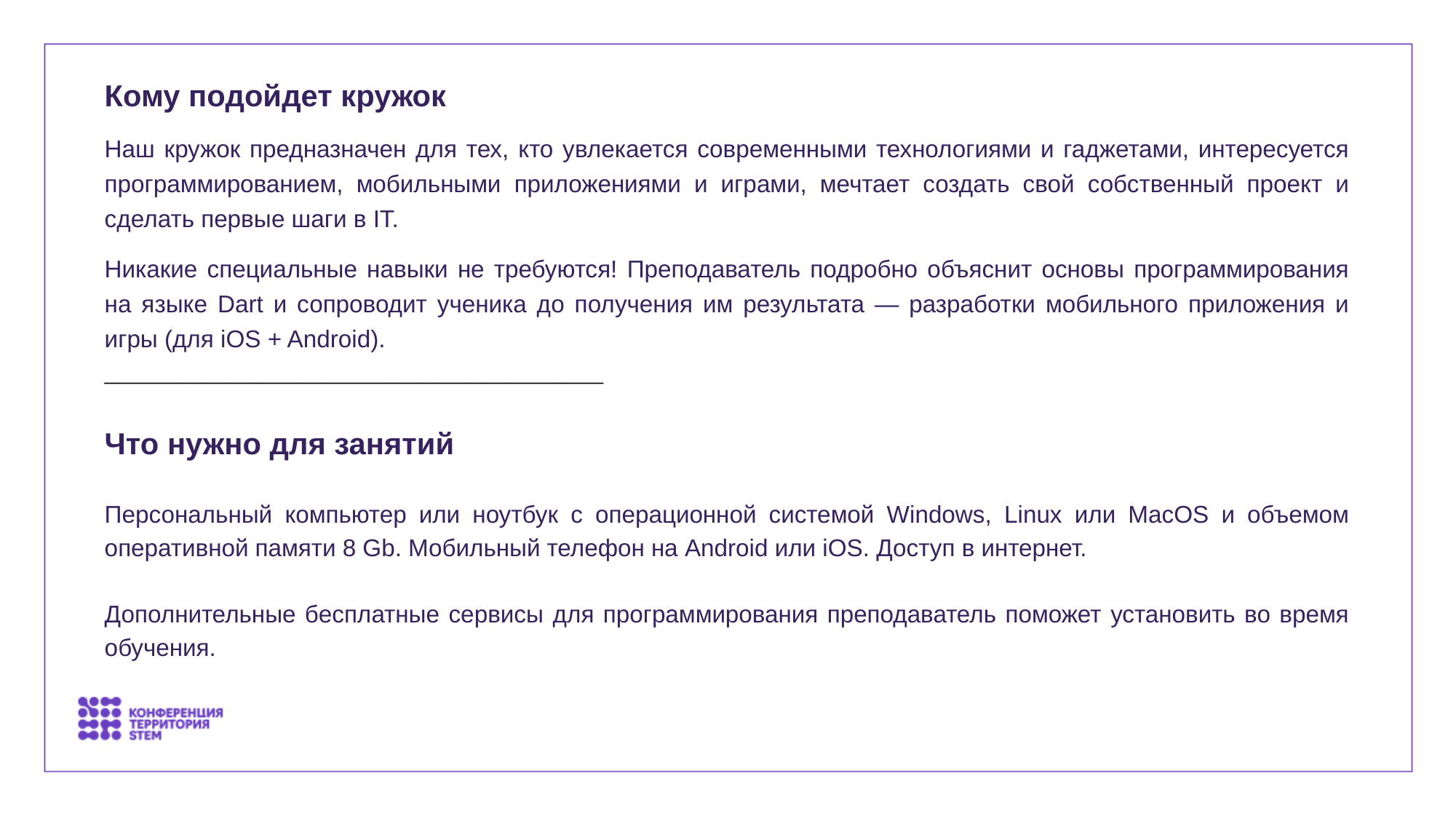

Кому подойдет кружок
Наш кружок предназначен для тех, кто увлекается современными технологиями и гаджетами, интересуется программированием, мобильными приложениями и играми, мечтает создать свой собственный проект и сделать первые шаги в IT.
Никакие специальные навыки не требуются! Преподаватель подробно объяснит основы программирования на языке Dart и сопроводит ученика до получения им результата — разработки мобильного приложения и игры (для iOS + Android).
_________________________________________

Что нужно для занятий

Персональный компьютер или ноутбук с операционной системой Windows, Linux или MacOS и объемом оперативной памяти 8 Gb. Мобильный телефон на Android или iOS. Доступ в интернет.

Дополнительные бесплатные сервисы для программирования преподаватель поможет установить во время обучения.

6